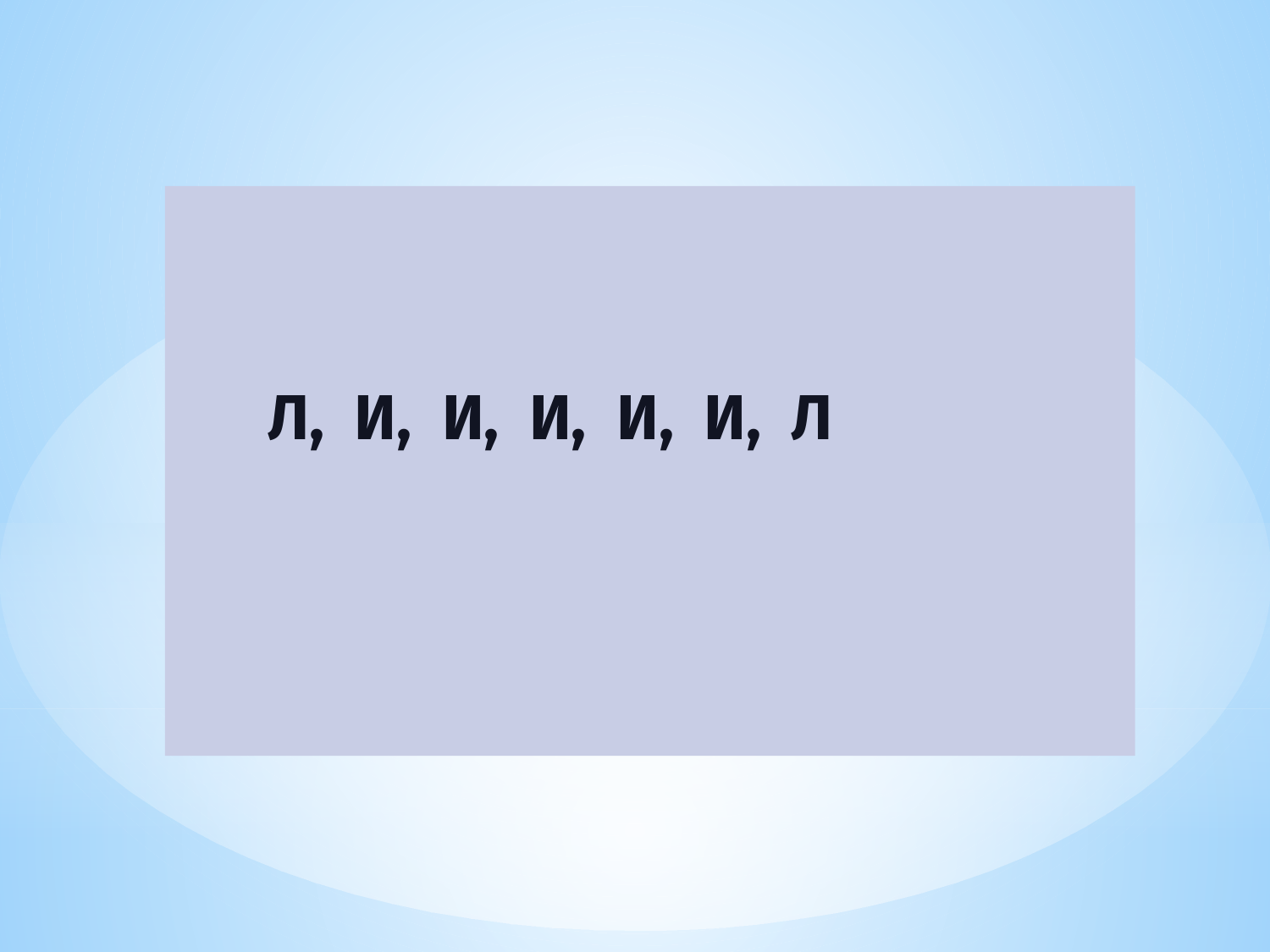

Л,  И,  И,  И,  И,  И,  Л